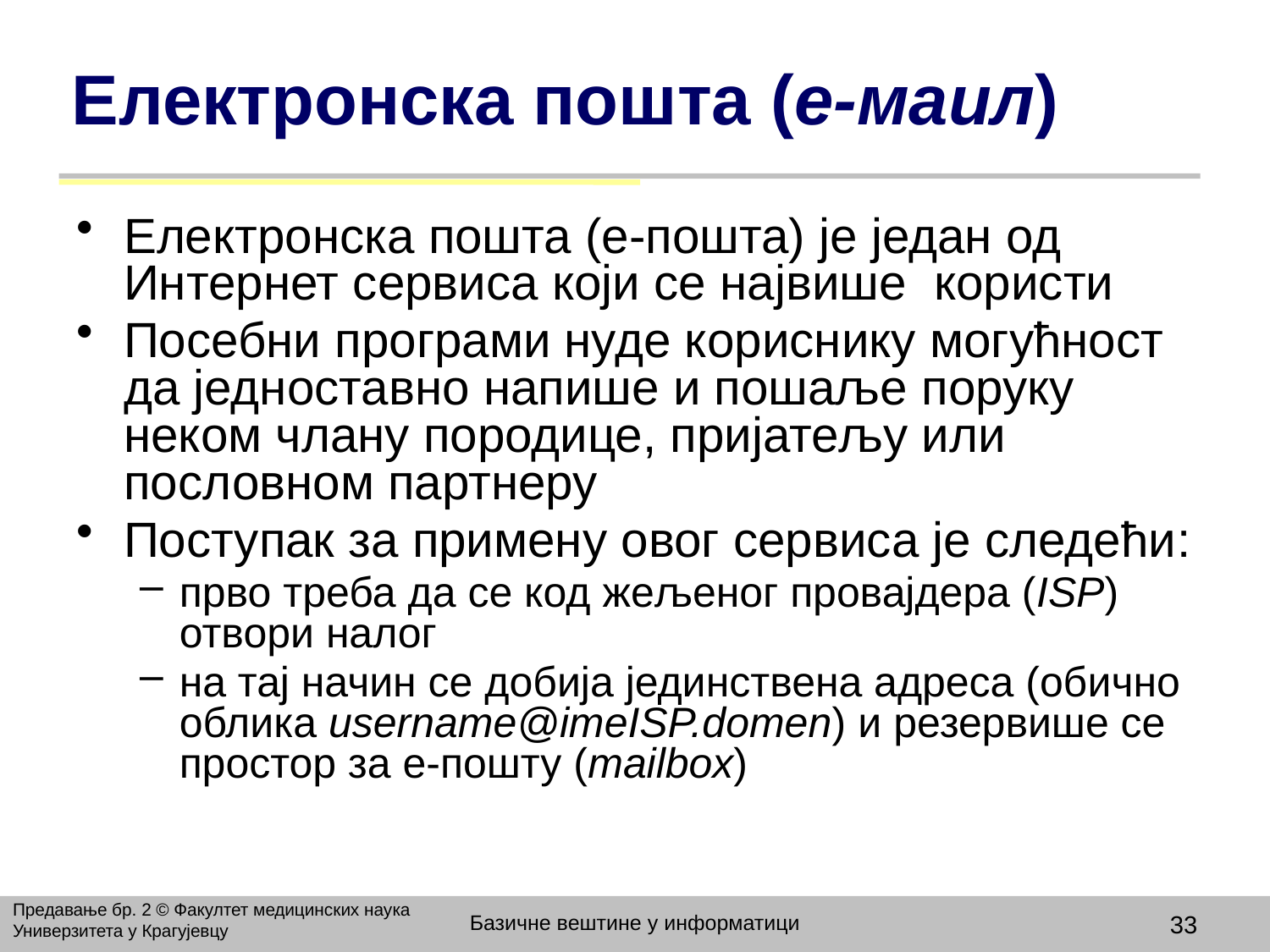

# Електронска пошта (е-маил)
Електронска пошта (е-пошта) је један од Интернет сервиса који се највише  користи
Посебни програми нуде кориснику могућност да једноставно напише и пошаље поруку неком члану породице, пријатељу или пословном партнеру
Поступак за примену овог сервиса је следећи:
прво треба да се код жељеног провајдера (ISP) отвори налог
на тај начин се добија јединствена адреса (обично облика username@imeISP.domen) и резервише се простор за е-пошту (mailbox)
Предавање бр. 2 © Факултет медицинских наука Универзитета у Крагујевцу
Базичне вештине у информатици
33